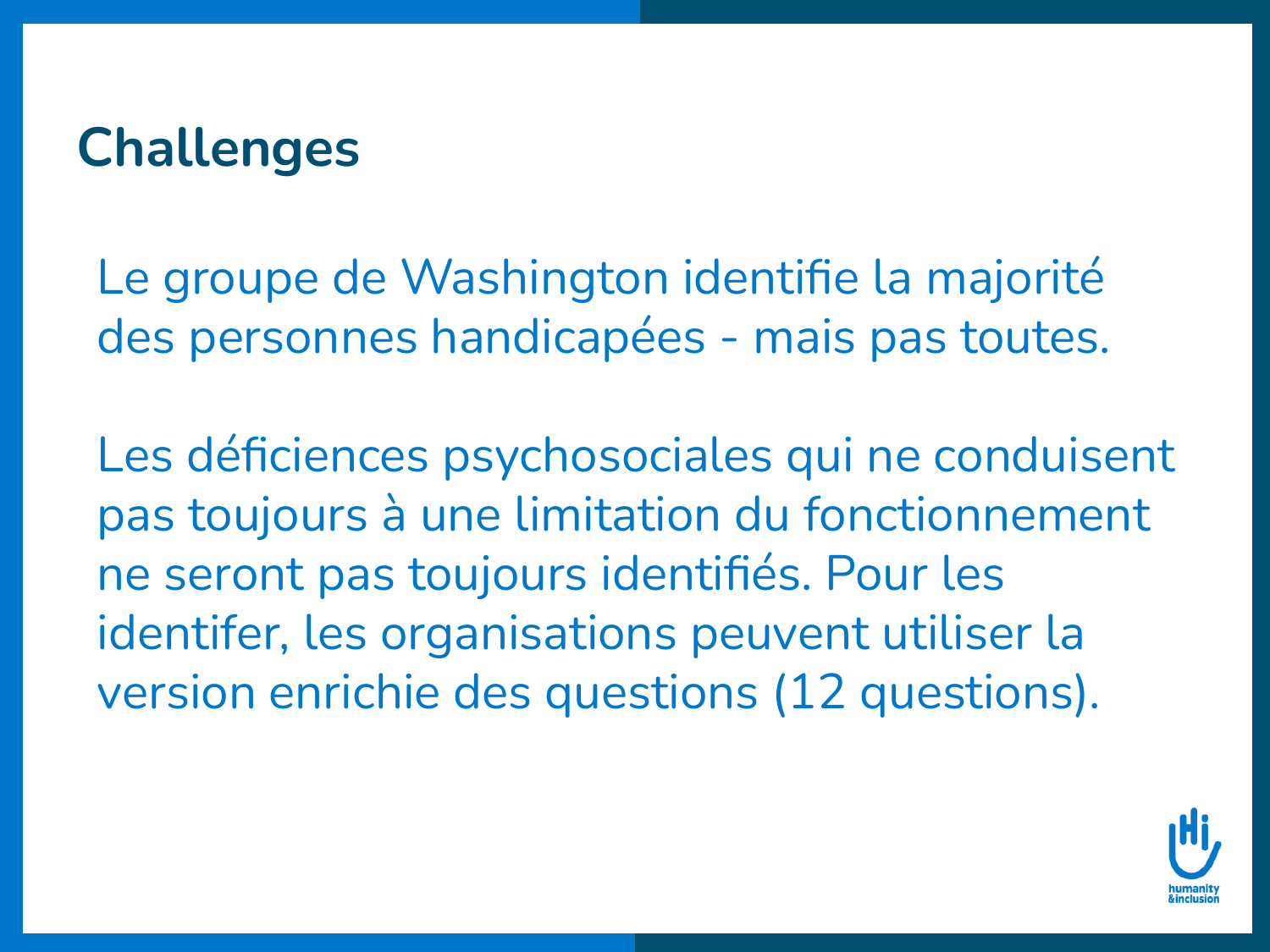

# Challenges
Le groupe de Washington identifie la majorité des personnes handicapées - mais pas toutes.

Les déficiences psychosociales qui ne conduisent pas toujours à une limitation du fonctionnement ne seront pas toujours identifiés. Pour les identifer, les organisations peuvent utiliser la version enrichie des questions (12 questions).